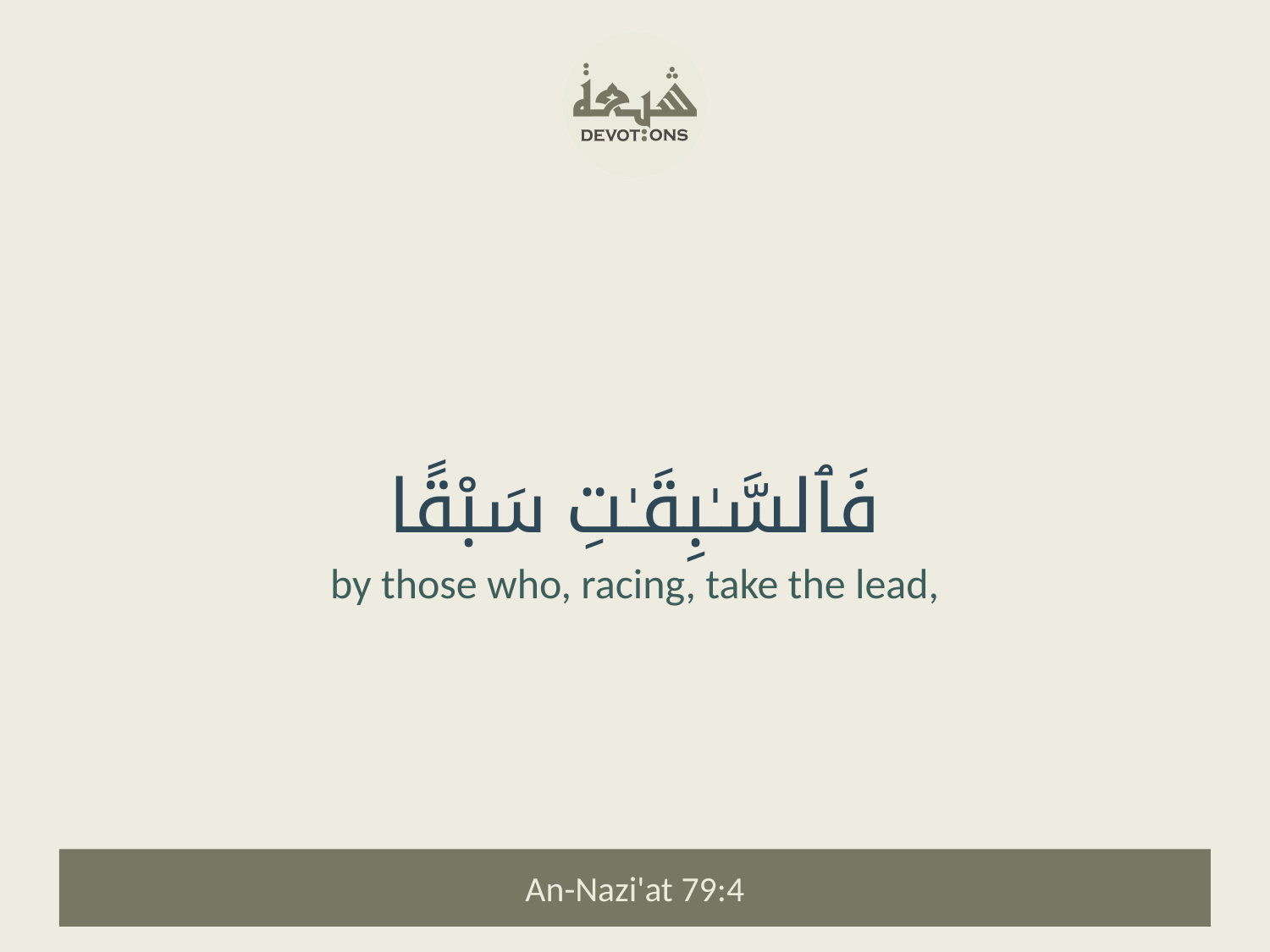

فَٱلسَّـٰبِقَـٰتِ سَبْقًا
by those who, racing, take the lead,
An-Nazi'at 79:4